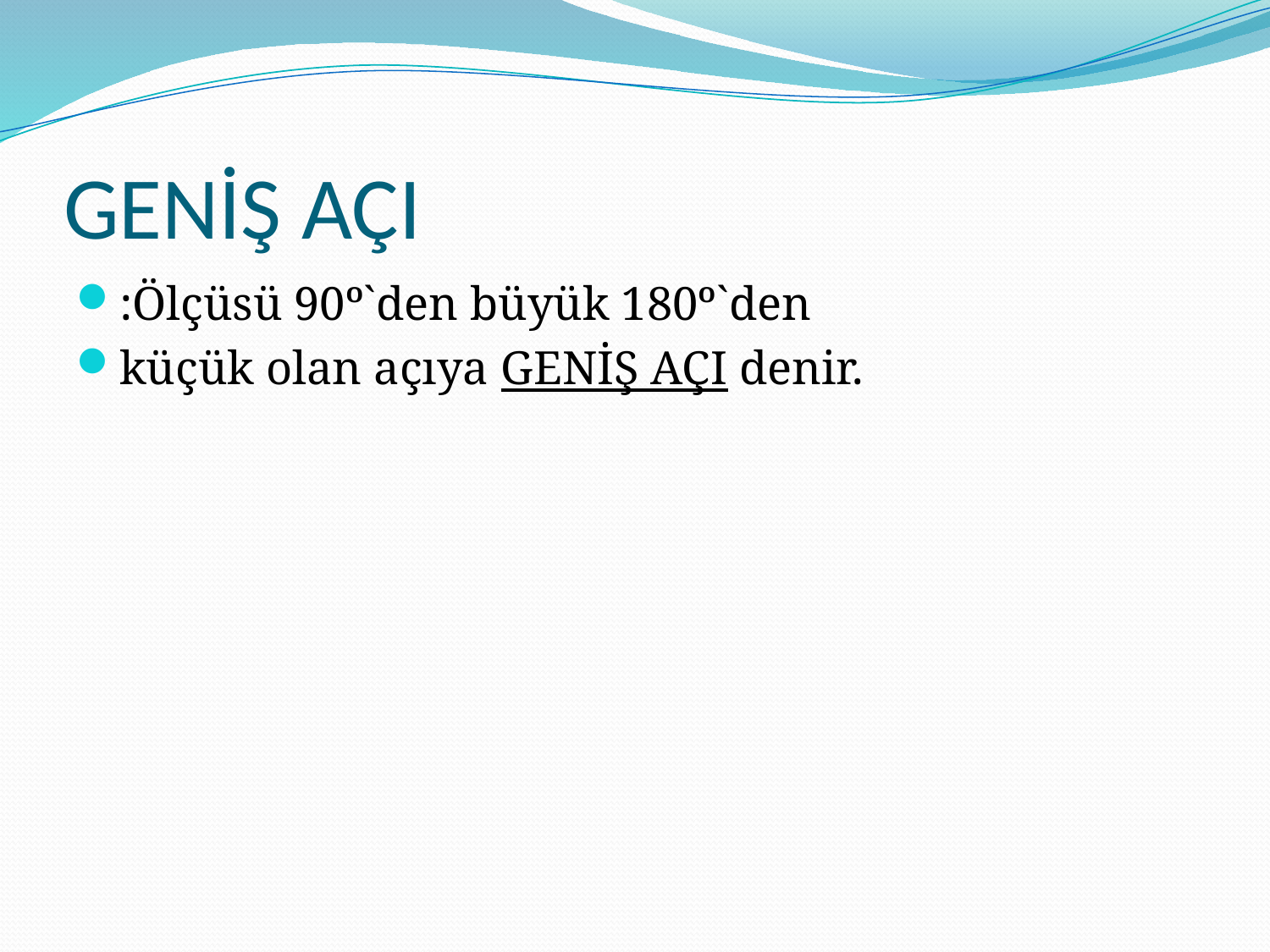

# GENİŞ AÇI
:Ölçüsü 90º`den büyük 180º`den
küçük olan açıya GENİŞ AÇI denir.